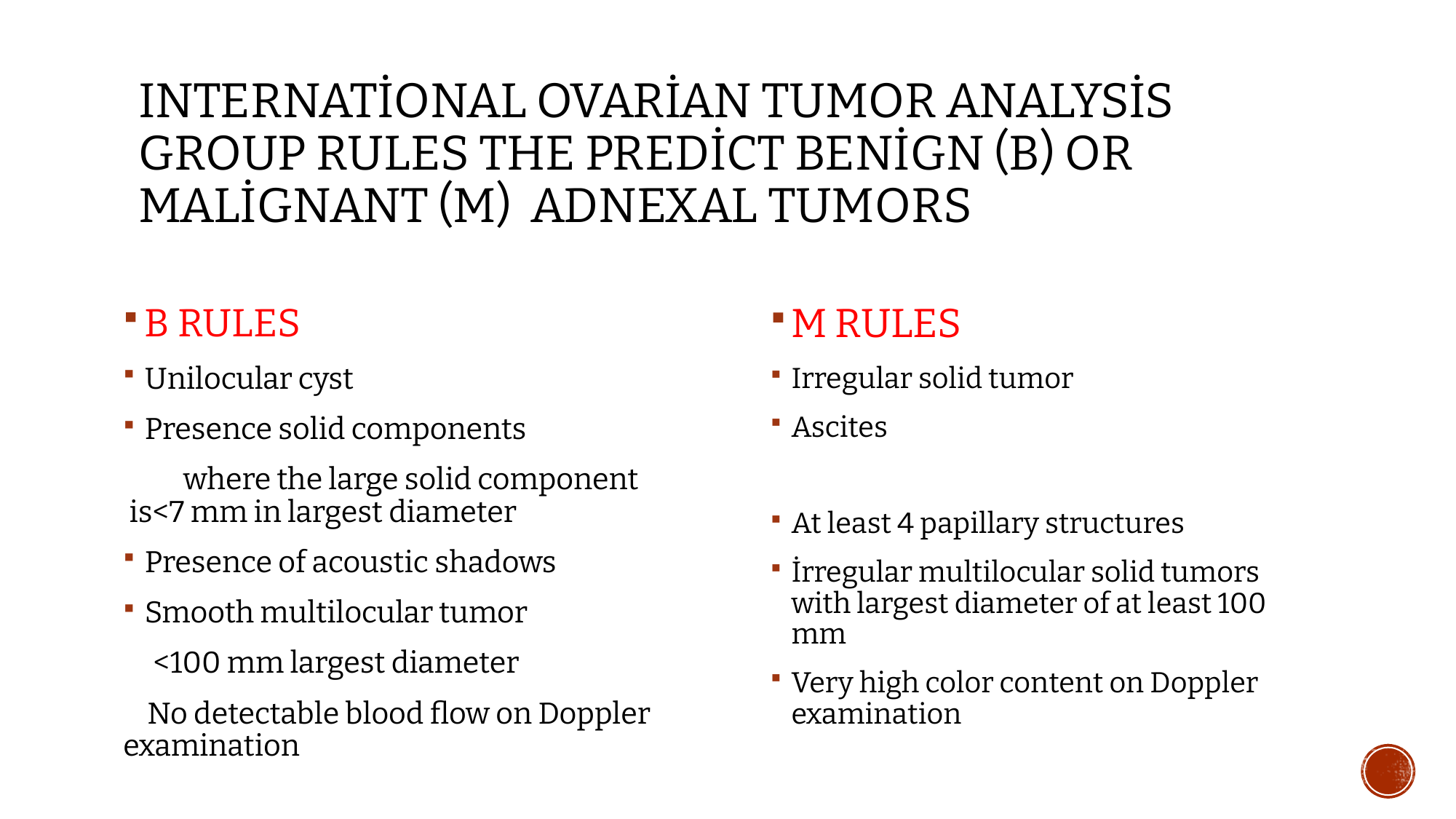

# Internatİonal ovarİan tumor analysİs group rules the predİct benİgn (b) OR malİgnant (m)  adnexal tumors
B RULES
Unilocular cyst
Presence solid components
          where the large solid component       is<7 mm in largest diameter
Presence of acoustic shadows
Smooth multilocular tumor
     <100 mm largest diameter
    No detectable blood flow on Doppler examination

M RULES
Irregular solid tumor
Ascites

At least 4 papillary structures
İrregular multilocular solid tumors with largest diameter of at least 100 mm
Very high color content on Doppler examination